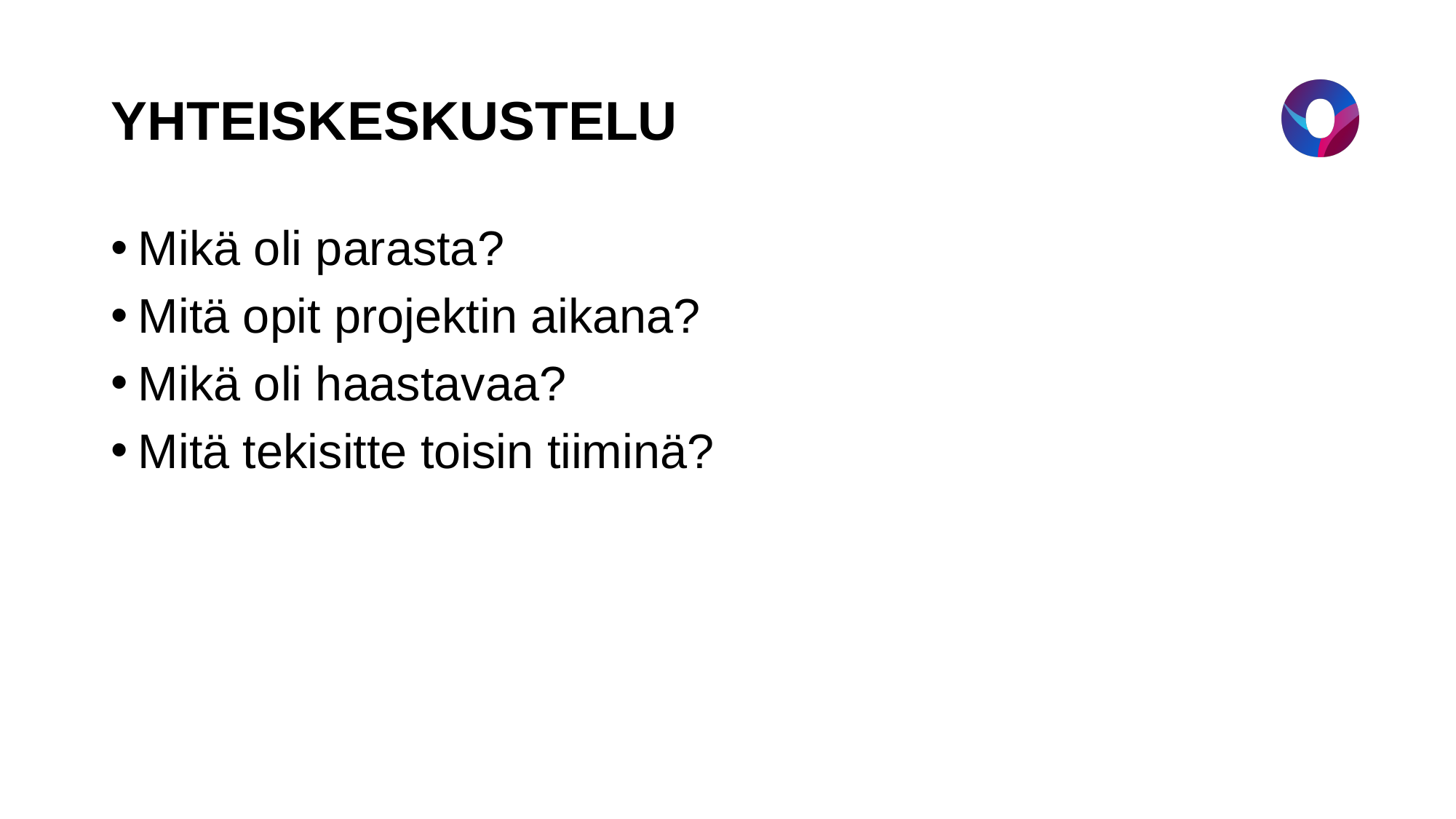

# YHTEISKESKUSTELU
Mikä oli parasta?
Mitä opit projektin aikana?
Mikä oli haastavaa?
Mitä tekisitte toisin tiiminä?
23.3.2023